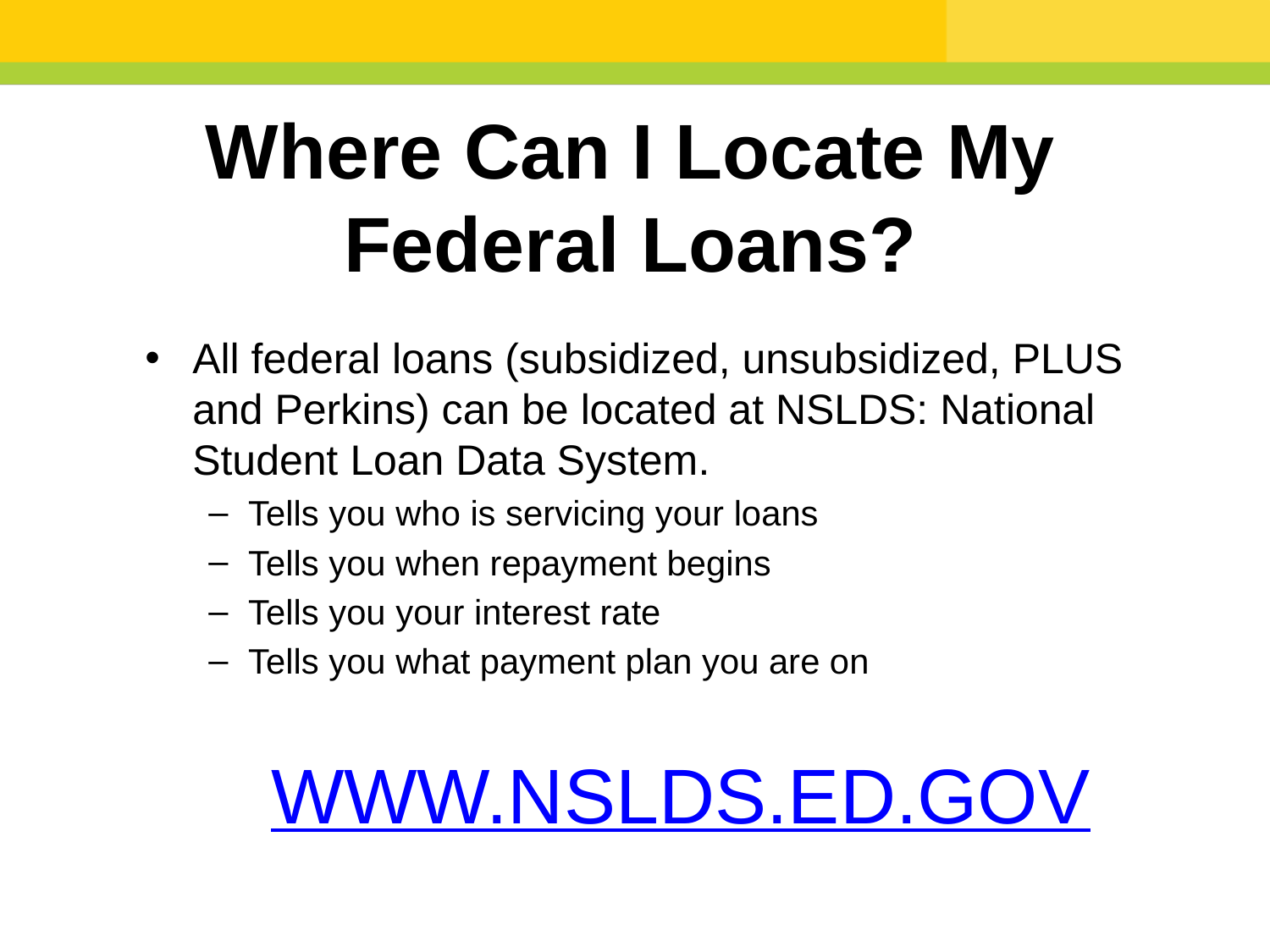

Where Can I Locate My Federal Loans?
All federal loans (subsidized, unsubsidized, PLUS and Perkins) can be located at NSLDS: National Student Loan Data System.
Tells you who is servicing your loans
Tells you when repayment begins
Tells you your interest rate
Tells you what payment plan you are on

WWW.NSLDS.ED.GOV